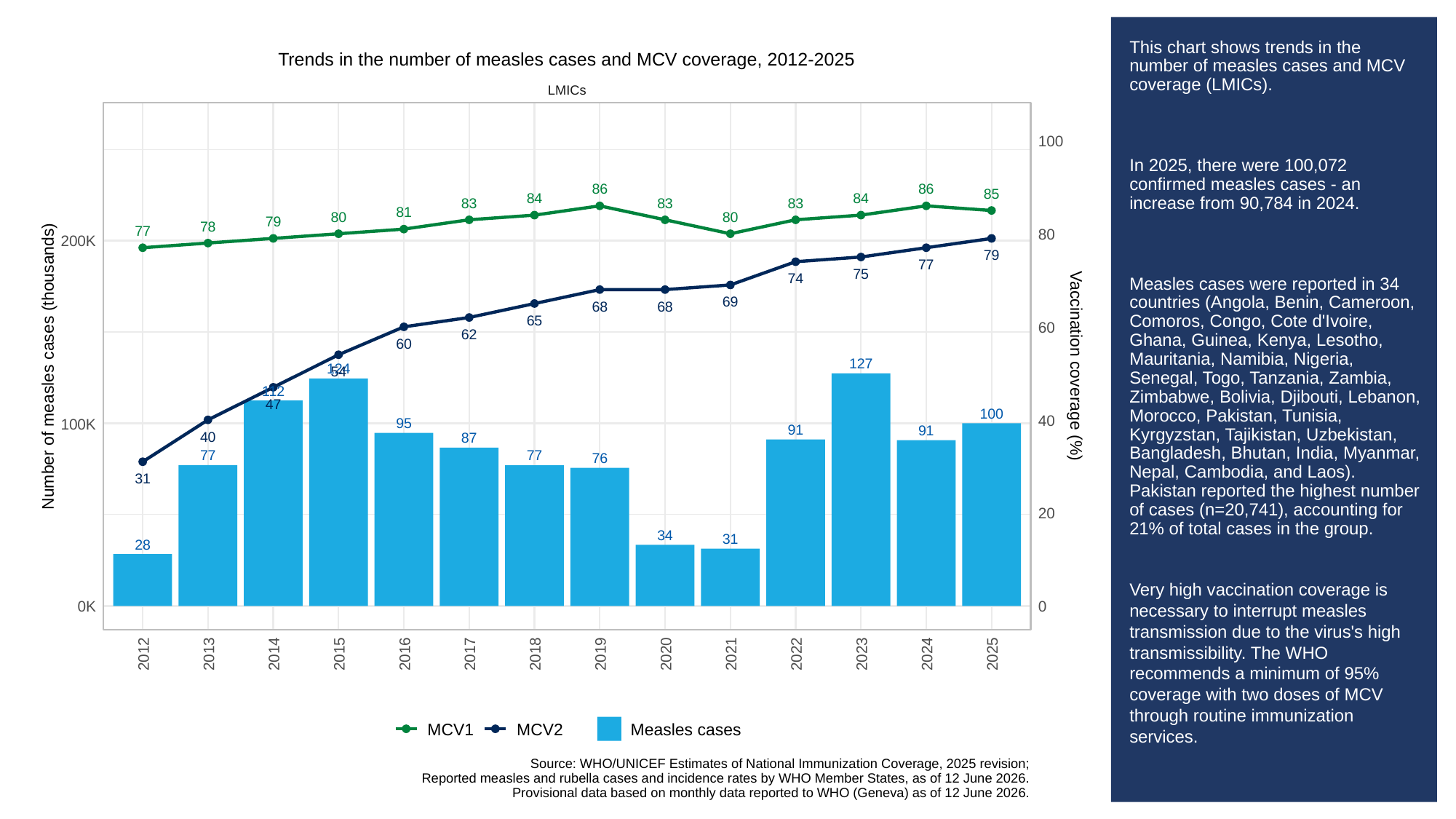

# This chart shows trends in the number of measles cases and MCV coverage (LMICs).

In 2025, there were 100,072 confirmed measles cases - an increase from 90,784 in 2024.

Measles cases were reported in 34 countries (Angola, Benin, Cameroon, Comoros, Congo, Cote d'Ivoire, Ghana, Guinea, Kenya, Lesotho, Mauritania, Namibia, Nigeria, Senegal, Togo, Tanzania, Zambia, Zimbabwe, Bolivia, Djibouti, Lebanon, Morocco, Pakistan, Tunisia, Kyrgyzstan, Tajikistan, Uzbekistan, Bangladesh, Bhutan, India, Myanmar, Nepal, Cambodia, and Laos). Pakistan reported the highest number of cases (n=20,741), accounting for 21% of total cases in the group.

Very high vaccination coverage is necessary to interrupt measles transmission due to the virus's high transmissibility. The WHO recommends a minimum of 95% coverage with two doses of MCV through routine immunization services.

Trends in the number of measles cases and MCV coverage, 2012-2025
LMICs

100

86
86
85
84
84
83
83
83

81

80
80

79

78
77

80

200K

79

77
75
74

69

68
68

65
60

62

60

127
Number of measles cases (thousands)
Vaccination coverage (%)
124
54

112
47

100
40

95
100K

91
91
40
87

77
77
76

31
20

34
31
28

0K
0

2012
2013
2014
2015
2016
2017
2018
2019
2020
2021
2022
2023
2024
2025

MCV1
MCV2
Measles cases

Source: WHO/UNICEF Estimates of National Immunization Coverage, 2025 revision;
Reported measles and rubella cases and incidence rates by WHO Member States, as of 12 June 2026.
Provisional data based on monthly data reported to WHO (Geneva) as of 12 June 2026.